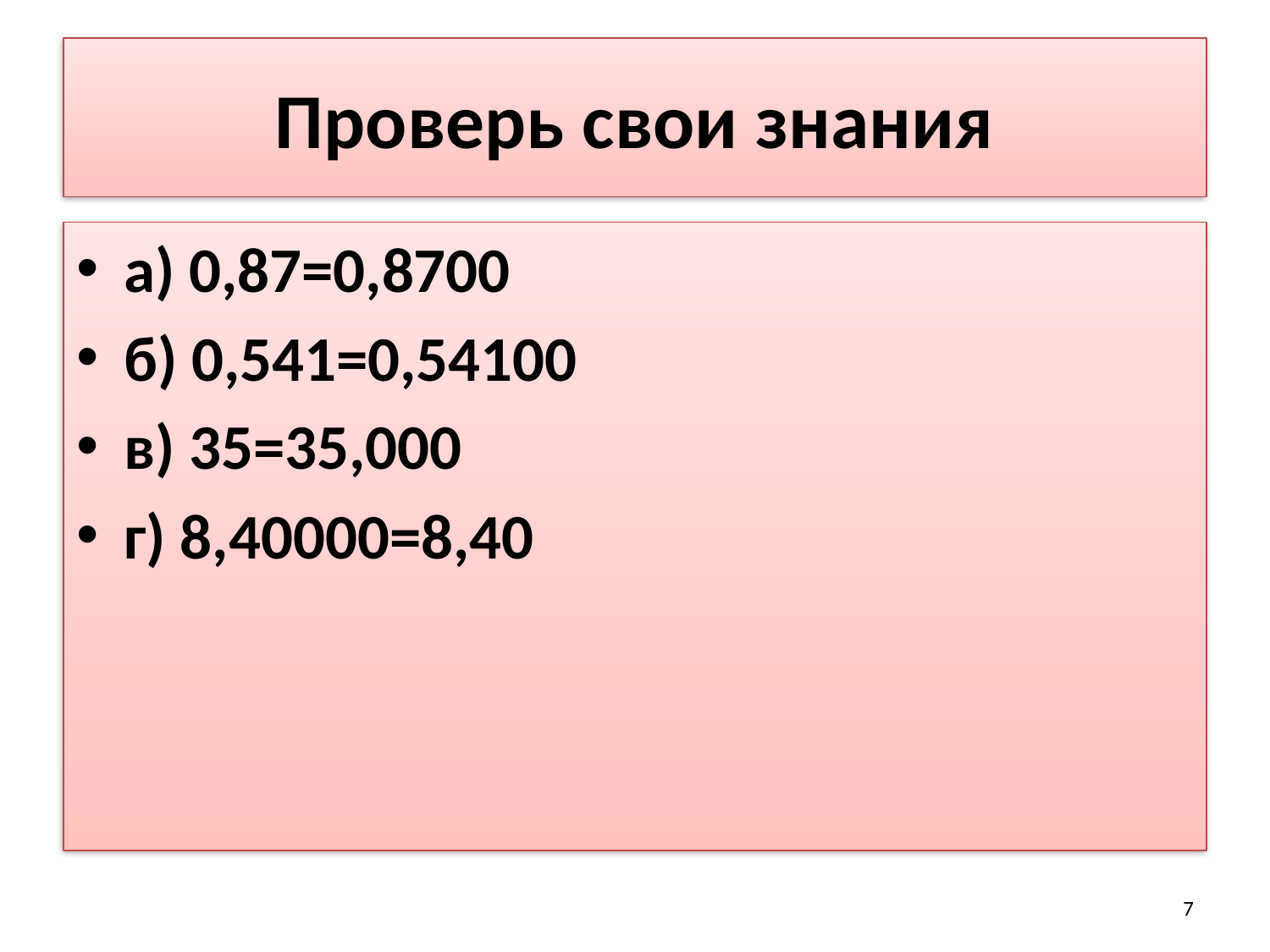

# Проверь свои знания
а) 0,87=0,8700
б) 0,541=0,54100
в) 35=35,000
г) 8,40000=8,40
7